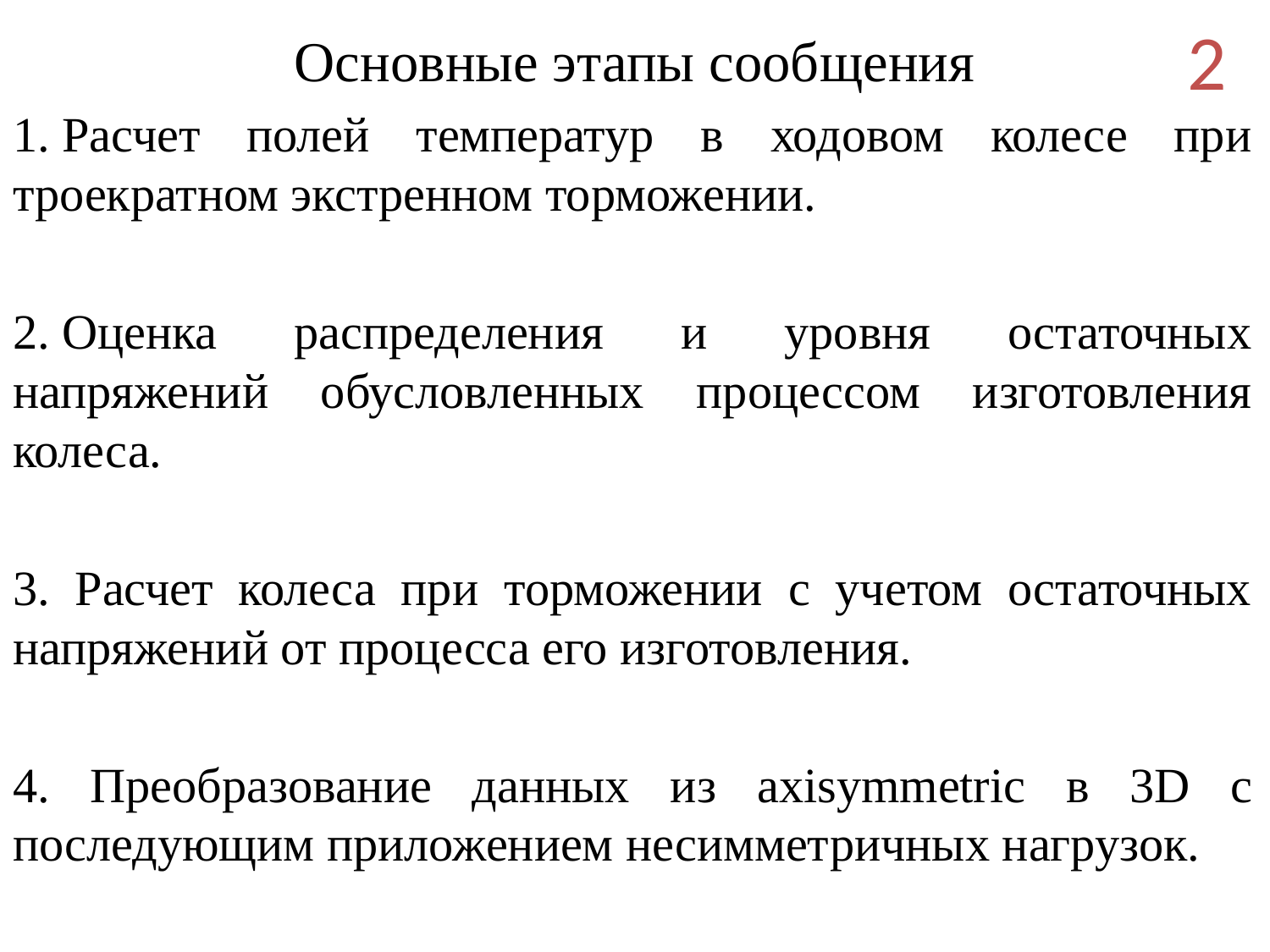

# Основные этапы сообщения
2
1. Расчет полей температур в ходовом колесе при троекратном экстренном торможении.

2. Оценка распределения и уровня остаточных напряжений обусловленных процессом изготовления колеса.

3. Расчет колеса при торможении с учетом остаточных напряжений от процесса его изготовления.

4. Преобразование данных из axisymmetric в 3D с последующим приложением несимметричных нагрузок.